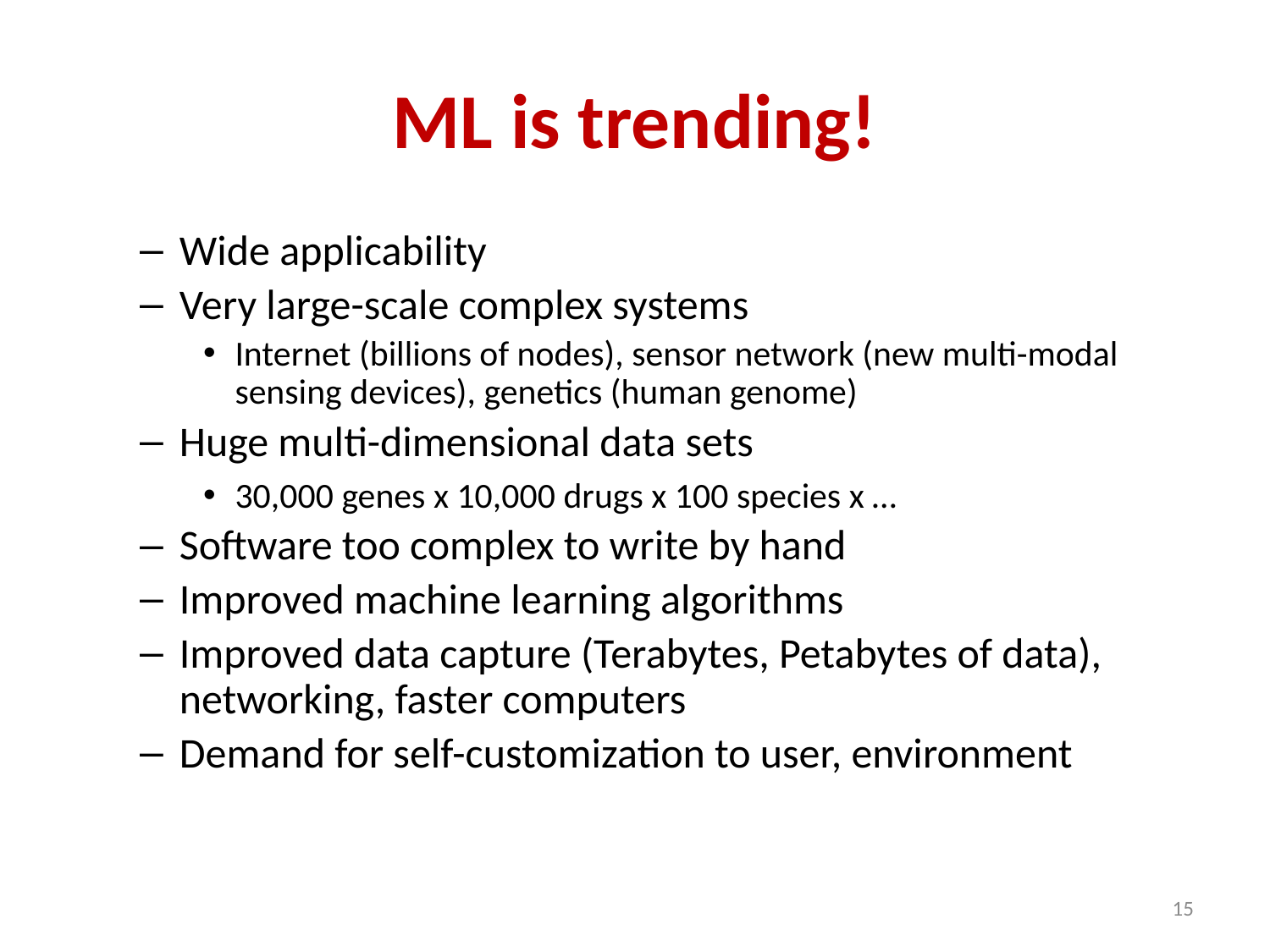

# ML is trending!
Wide applicability
Very large-scale complex systems
Internet (billions of nodes), sensor network (new multi-modal sensing devices), genetics (human genome)
Huge multi-dimensional data sets
30,000 genes x 10,000 drugs x 100 species x …
Software too complex to write by hand
Improved machine learning algorithms
Improved data capture (Terabytes, Petabytes of data), networking, faster computers
Demand for self-customization to user, environment

15